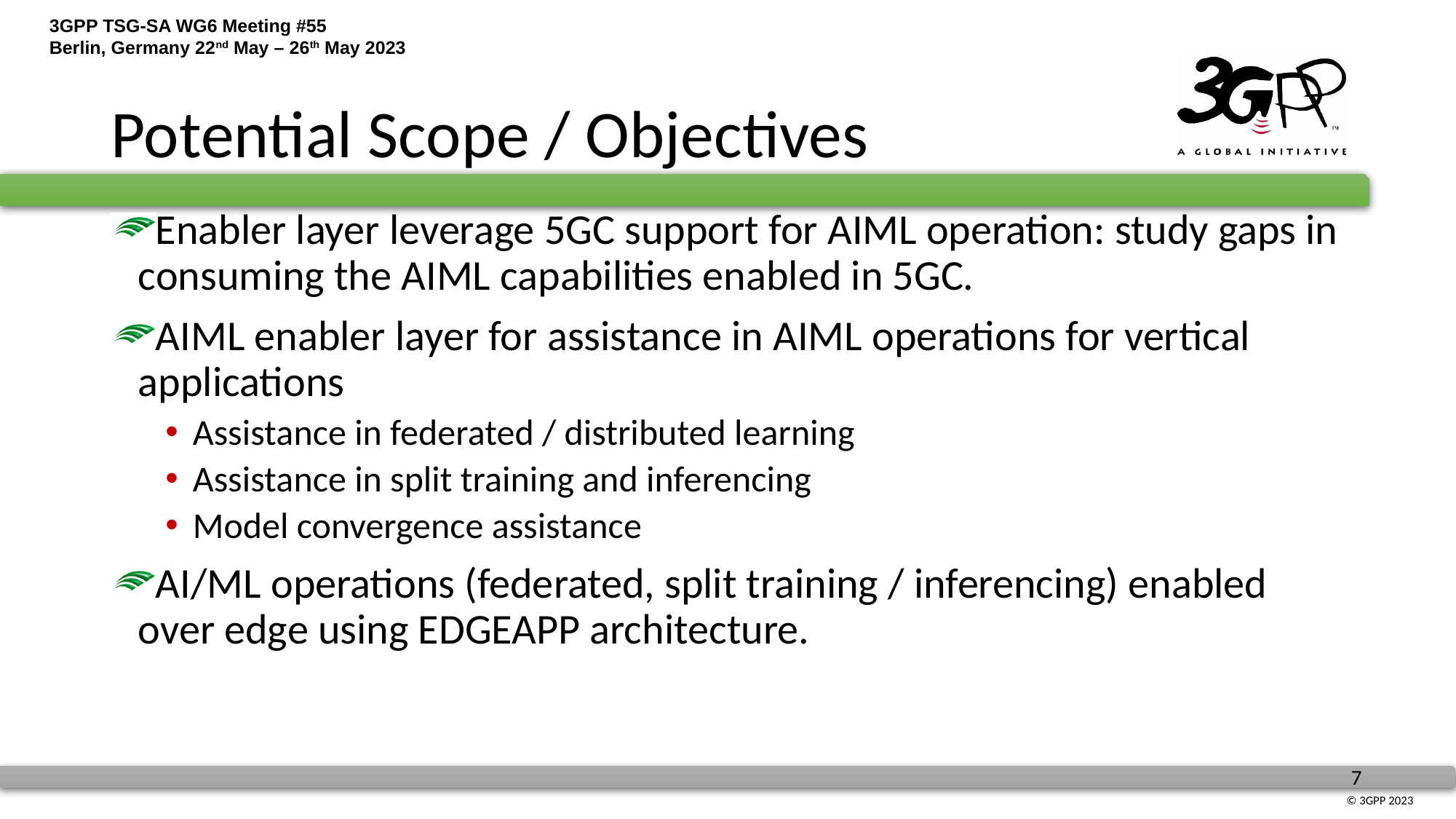

# Potential Scope / Objectives
Enabler layer leverage 5GC support for AIML operation: study gaps in consuming the AIML capabilities enabled in 5GC.
AIML enabler layer for assistance in AIML operations for vertical applications
Assistance in federated / distributed learning
Assistance in split training and inferencing
Model convergence assistance
AI/ML operations (federated, split training / inferencing) enabled over edge using EDGEAPP architecture.